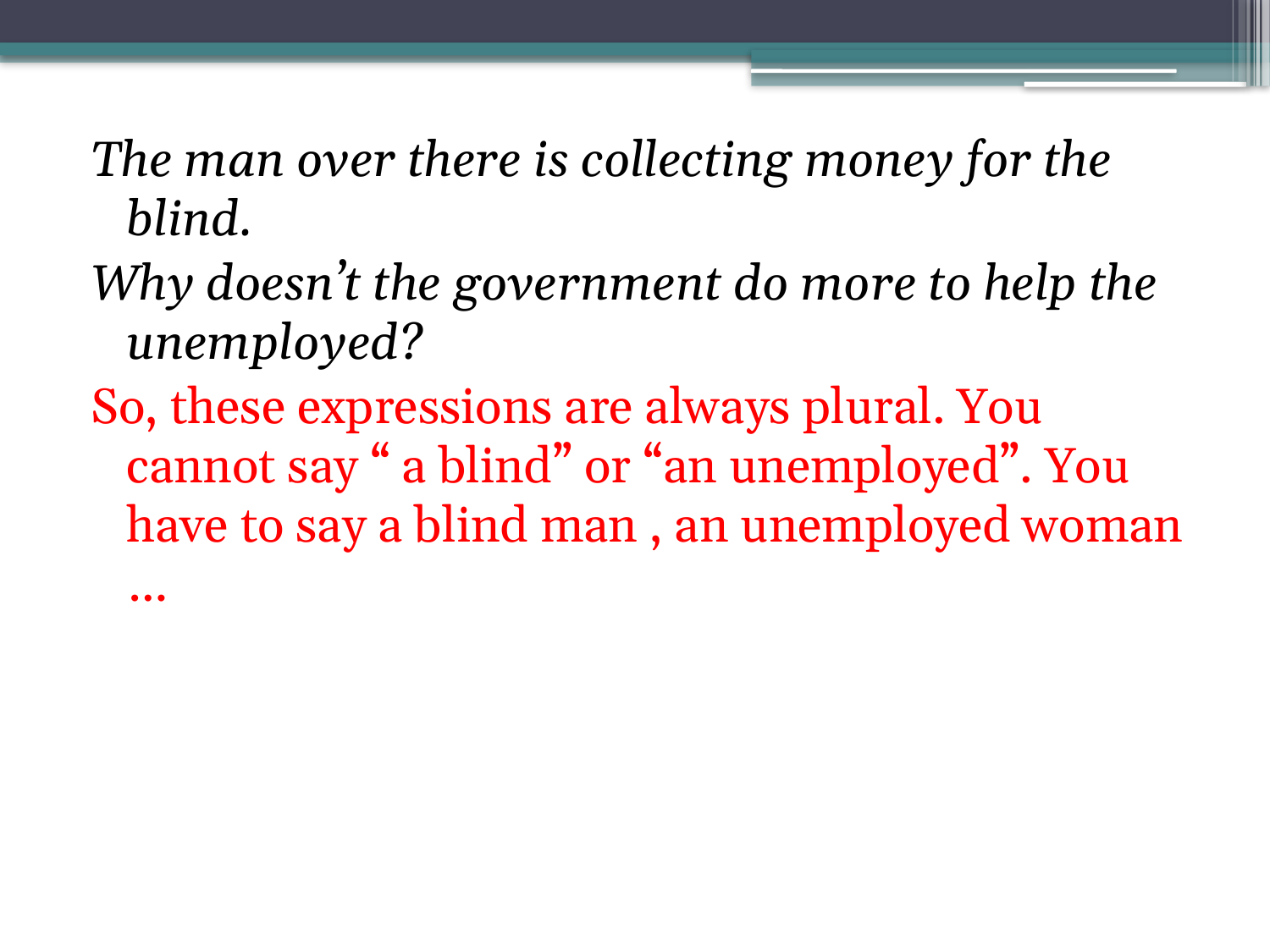

The man over there is collecting money for the blind.
Why doesn’t the government do more to help the unemployed?
So, these expressions are always plural. You cannot say “ a blind” or “an unemployed”. You have to say a blind man , an unemployed woman …